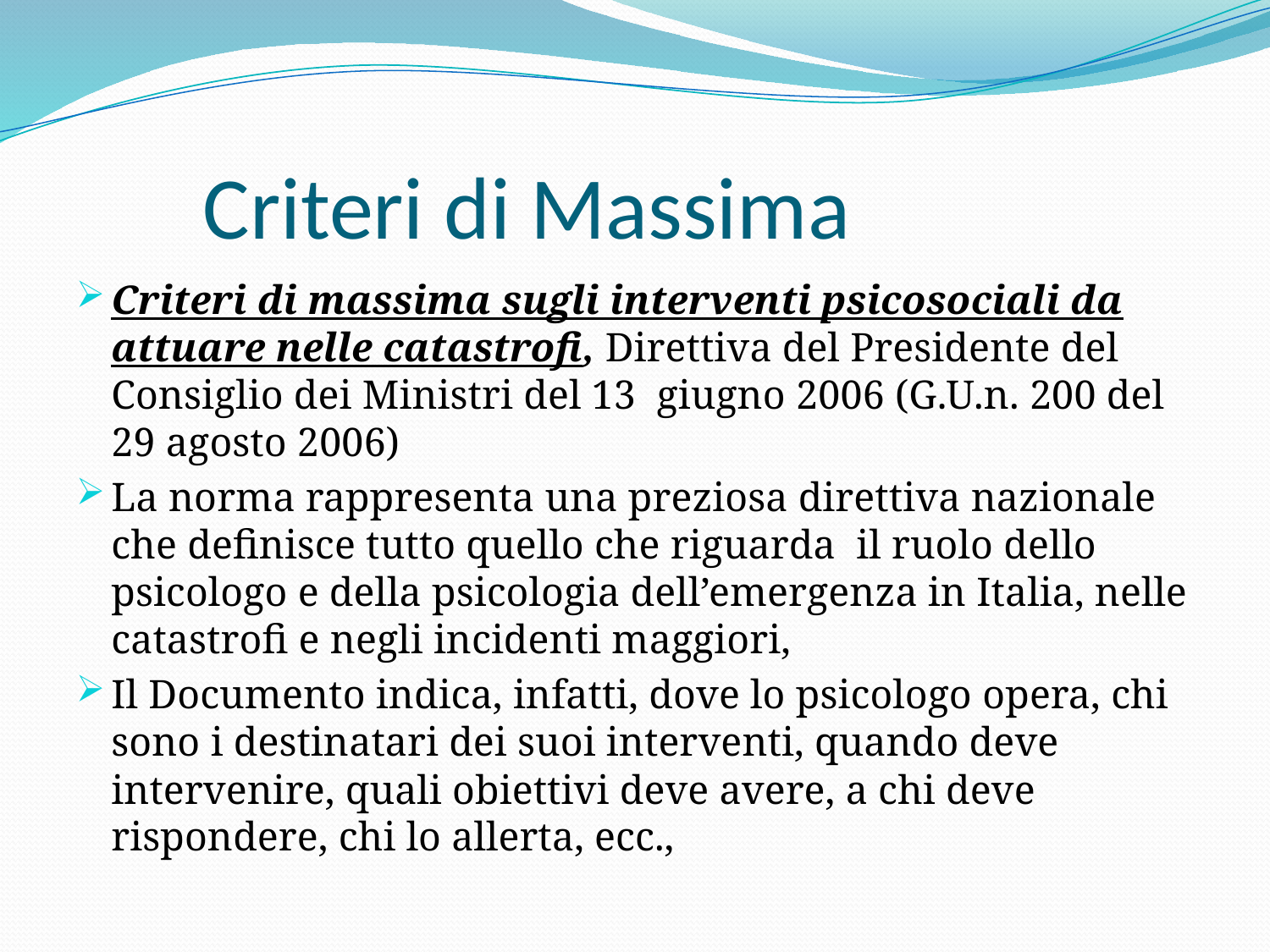

# Criteri di Massima
Criteri di massima sugli interventi psicosociali da attuare nelle catastrofi, Direttiva del Presidente del Consiglio dei Ministri del 13  giugno 2006 (G.U.n. 200 del 29 agosto 2006)
La norma rappresenta una preziosa direttiva nazionale che definisce tutto quello che riguarda  il ruolo dello psicologo e della psicologia dell’emergenza in Italia, nelle catastrofi e negli incidenti maggiori,
Il Documento indica, infatti, dove lo psicologo opera, chi sono i destinatari dei suoi interventi, quando deve intervenire, quali obiettivi deve avere, a chi deve rispondere, chi lo allerta, ecc.,